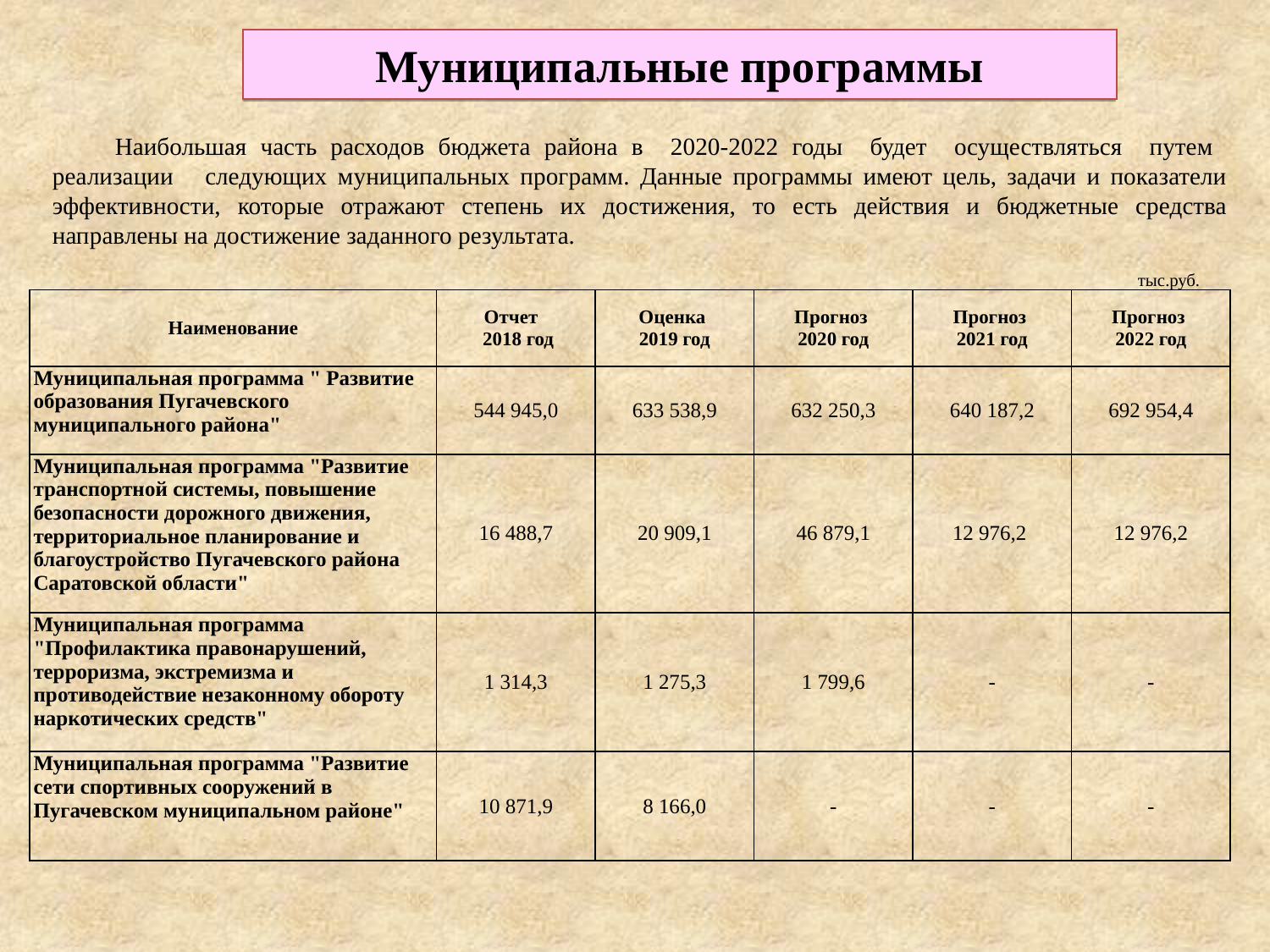

Муниципальные программы

Наибольшая часть расходов бюджета района в  2020-2022 годы  будет  осуществляться  путем  реализации   следующих муниципальных программ. Данные программы имеют цель, задачи и показатели эффективности, которые отражают степень их достижения, то есть действия и бюджетные средства направлены на достижение заданного результата.

|  |  |  |  |  | тыс.руб. |
| --- | --- | --- | --- | --- | --- |
| Наименование | Отчет 2018 год | Оценка 2019 год | Прогноз 2020 год | Прогноз 2021 год | Прогноз 2022 год |
| Муниципальная программа " Развитие образования Пугачевского муниципального района" | 544 945,0 | 633 538,9 | 632 250,3 | 640 187,2 | 692 954,4 |
| Муниципальная программа "Развитие транспортной системы, повышение безопасности дорожного движения, территориальное планирование и благоустройство Пугачевского района Саратовской области" | 16 488,7 | 20 909,1 | 46 879,1 | 12 976,2 | 12 976,2 |
| Муниципальная программа "Профилактика правонарушений, терроризма, экстремизма и противодействие незаконному обороту наркотических средств" | 1 314,3 | 1 275,3 | 1 799,6 | - | - |
| Муниципальная программа "Развитие сети спортивных сооружений в Пугачевском муниципальном районе" | 10 871,9 | 8 166,0 | - | - | - |